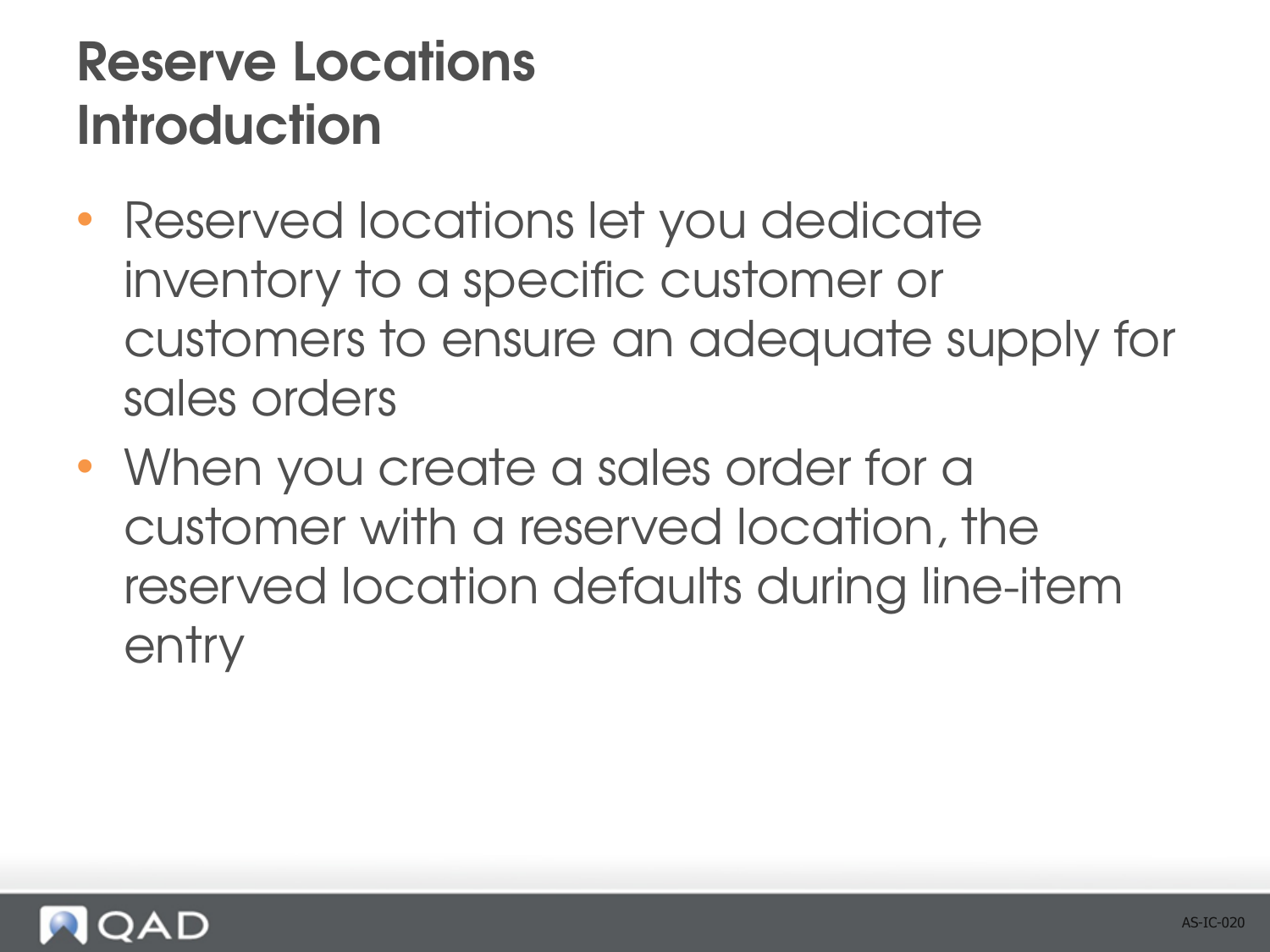

# Reserve Locations Introduction
Reserved locations let you dedicate inventory to a specific customer or customers to ensure an adequate supply for sales orders
When you create a sales order for a customer with a reserved location, the reserved location defaults during line-item entry

AS-IC-020